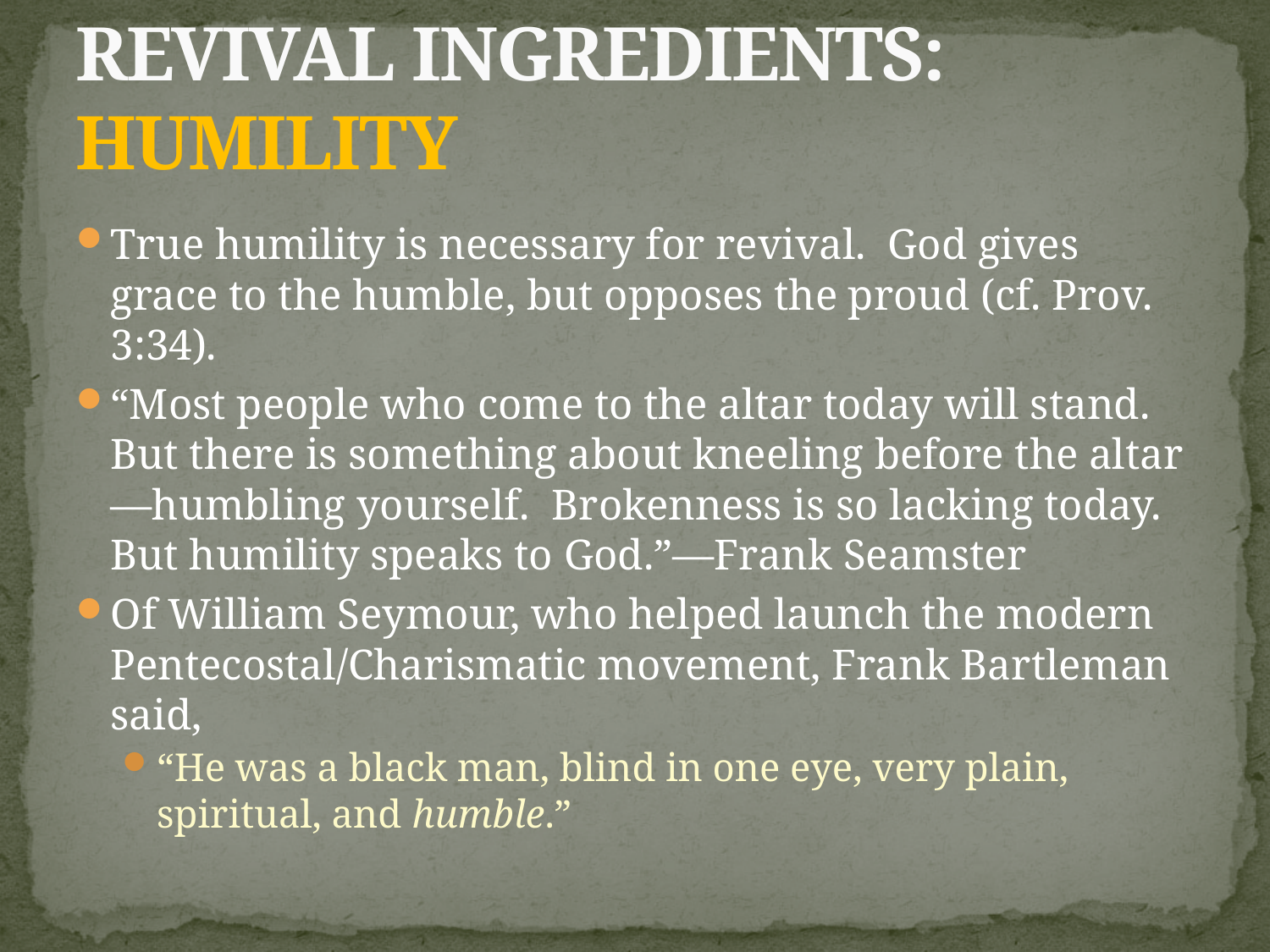

# Revival Ingredients: Humility
True humility is necessary for revival.  God gives grace to the humble, but opposes the proud (cf. Prov. 3:34).
“Most people who come to the altar today will stand.  But there is something about kneeling before the altar—humbling yourself.  Brokenness is so lacking today.  But humility speaks to God.”—Frank Seamster
Of William Seymour, who helped launch the modern Pentecostal/Charismatic movement, Frank Bartleman said,
“He was a black man, blind in one eye, very plain, spiritual, and humble.”